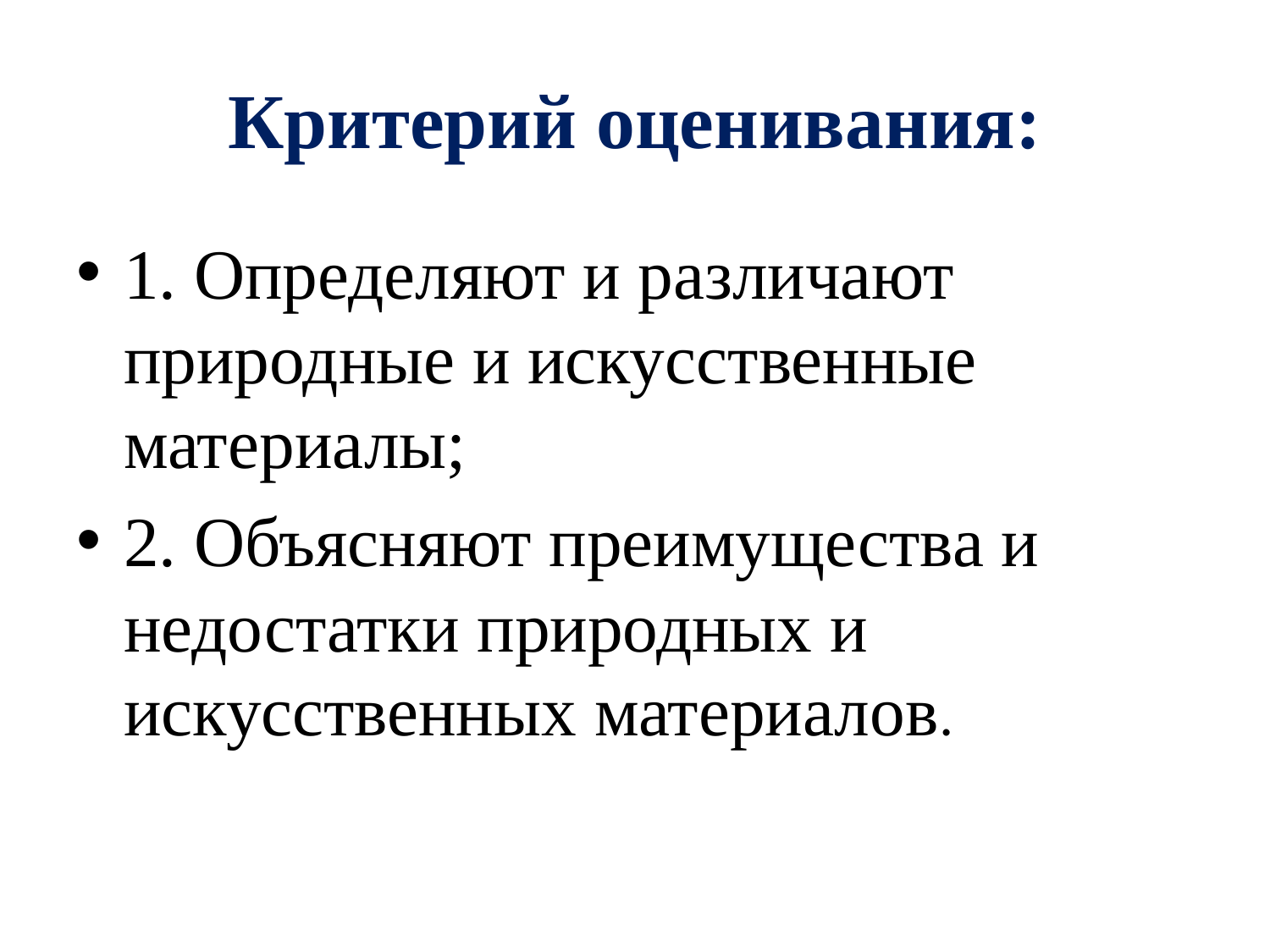

# Критерий оценивания:
1. Определяют и различают природные и искусственные материалы;
2. Объясняют преимущества и недостатки природных и искусственных материалов.